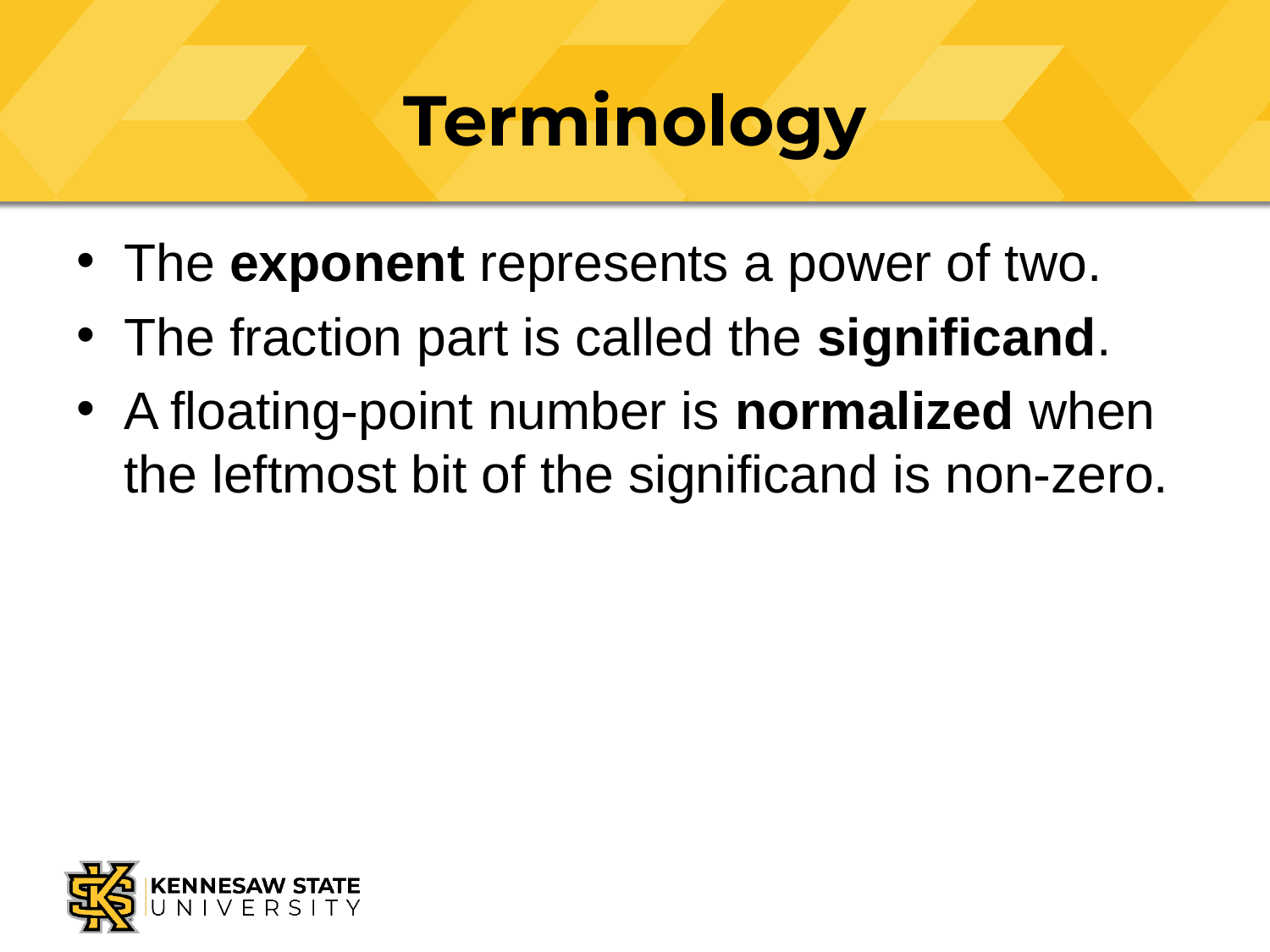

# Terminology
The exponent represents a power of two.
The fraction part is called the significand.
A floating-point number is normalized when the leftmost bit of the significand is non-zero.